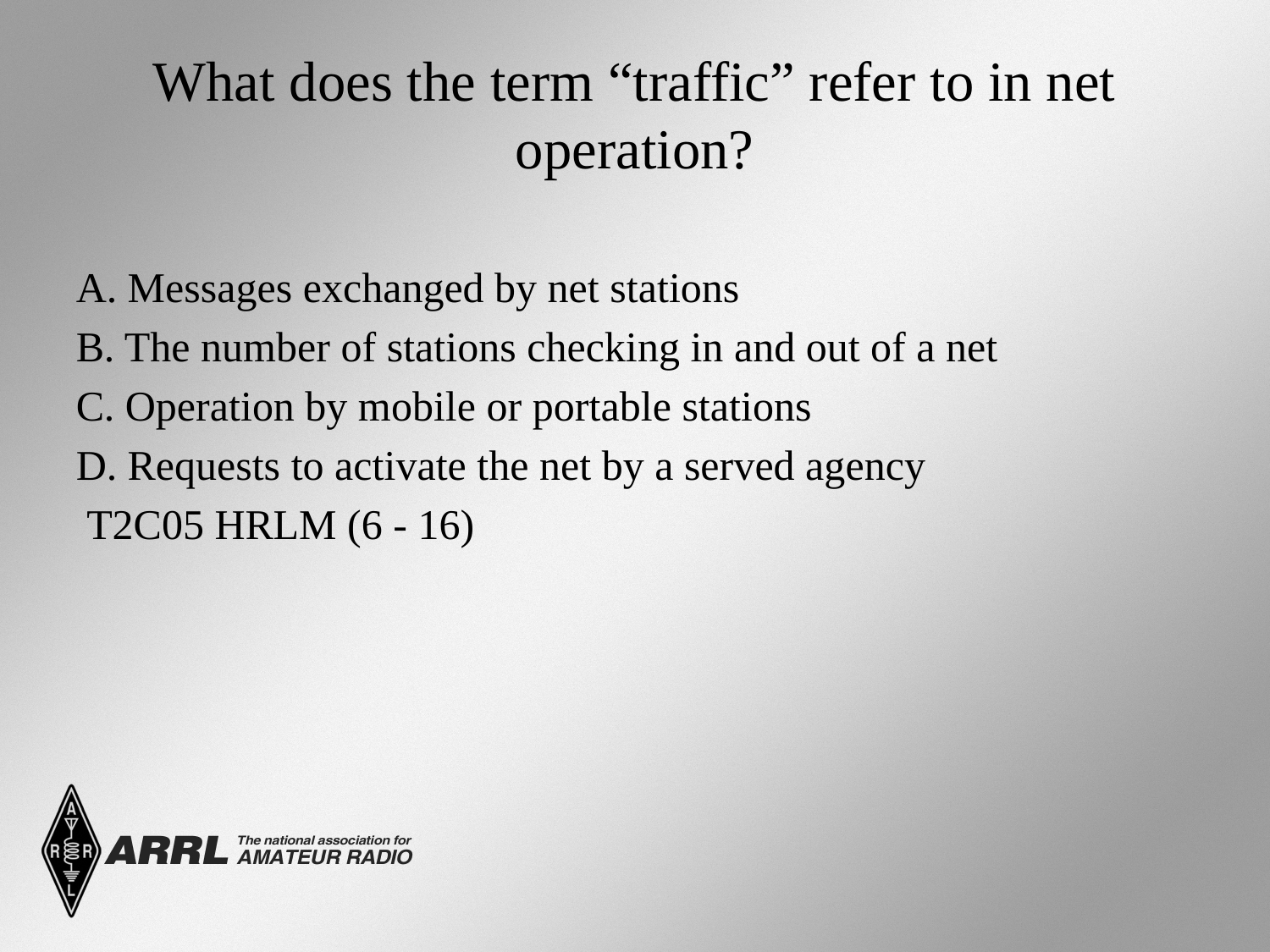

# What does the term “traffic” refer to in net operation?
A. Messages exchanged by net stations
B. The number of stations checking in and out of a net
C. Operation by mobile or portable stations
D. Requests to activate the net by a served agency
 T2C05 HRLM (6 - 16)